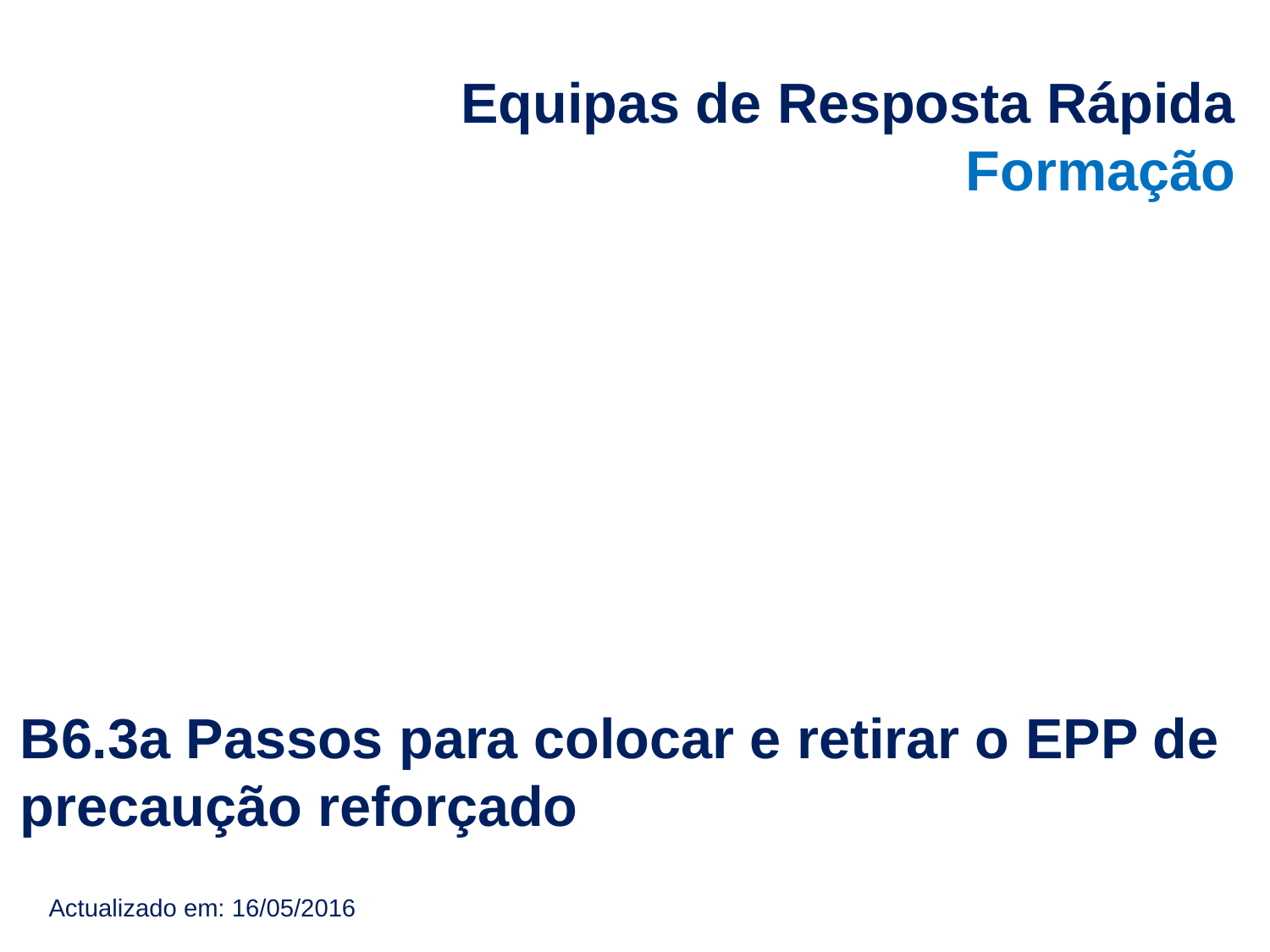

Equipas de Resposta Rápida Formação
B6.3a Passos para colocar e retirar o EPP de precaução reforçado
Actualizado em: 16/05/2016